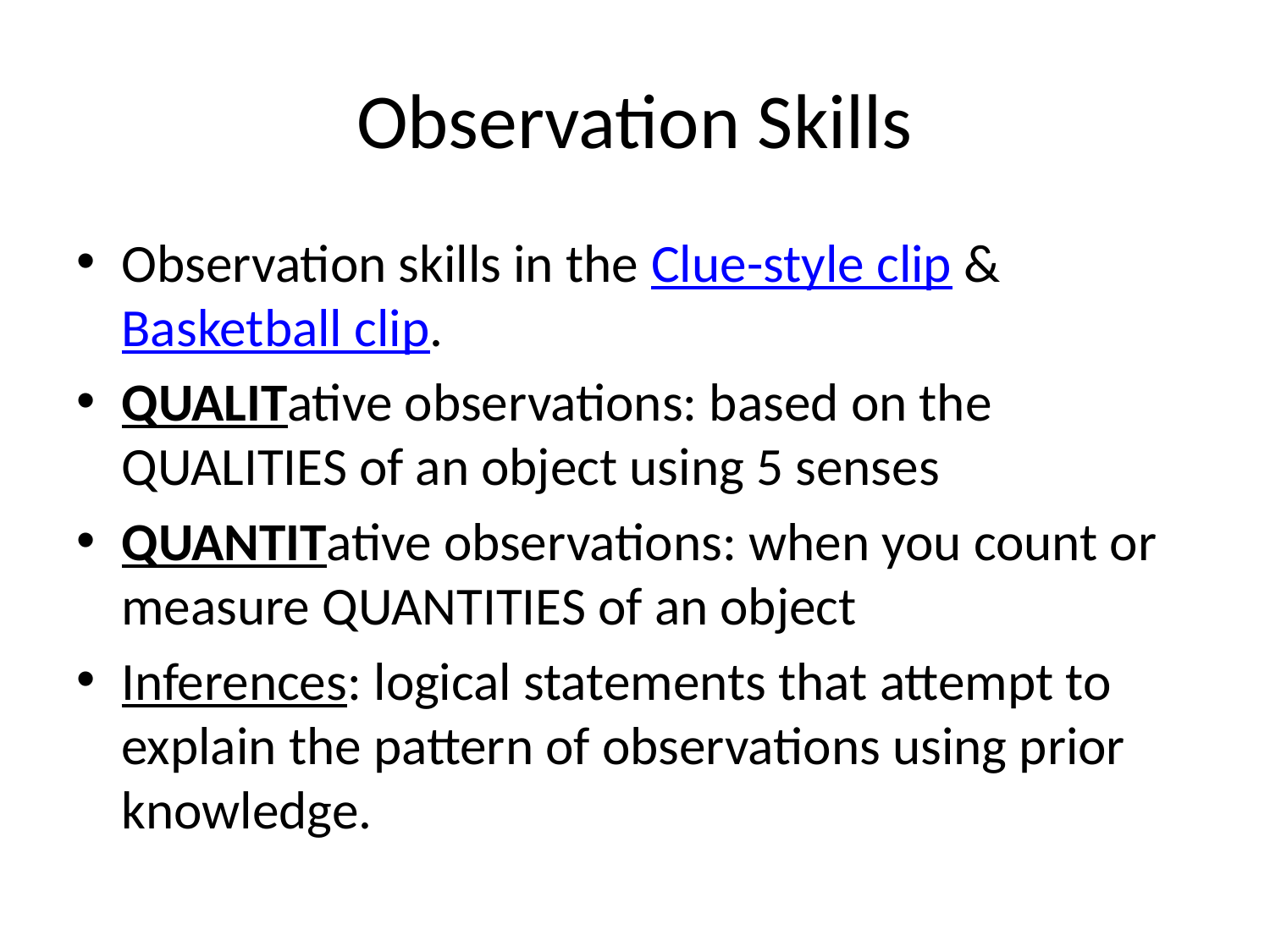

# Observation Skills
Observation skills in the Clue-style clip & Basketball clip.
QUALITative observations: based on the QUALITIES of an object using 5 senses
QUANTITative observations: when you count or measure QUANTITIES of an object
Inferences: logical statements that attempt to explain the pattern of observations using prior knowledge.